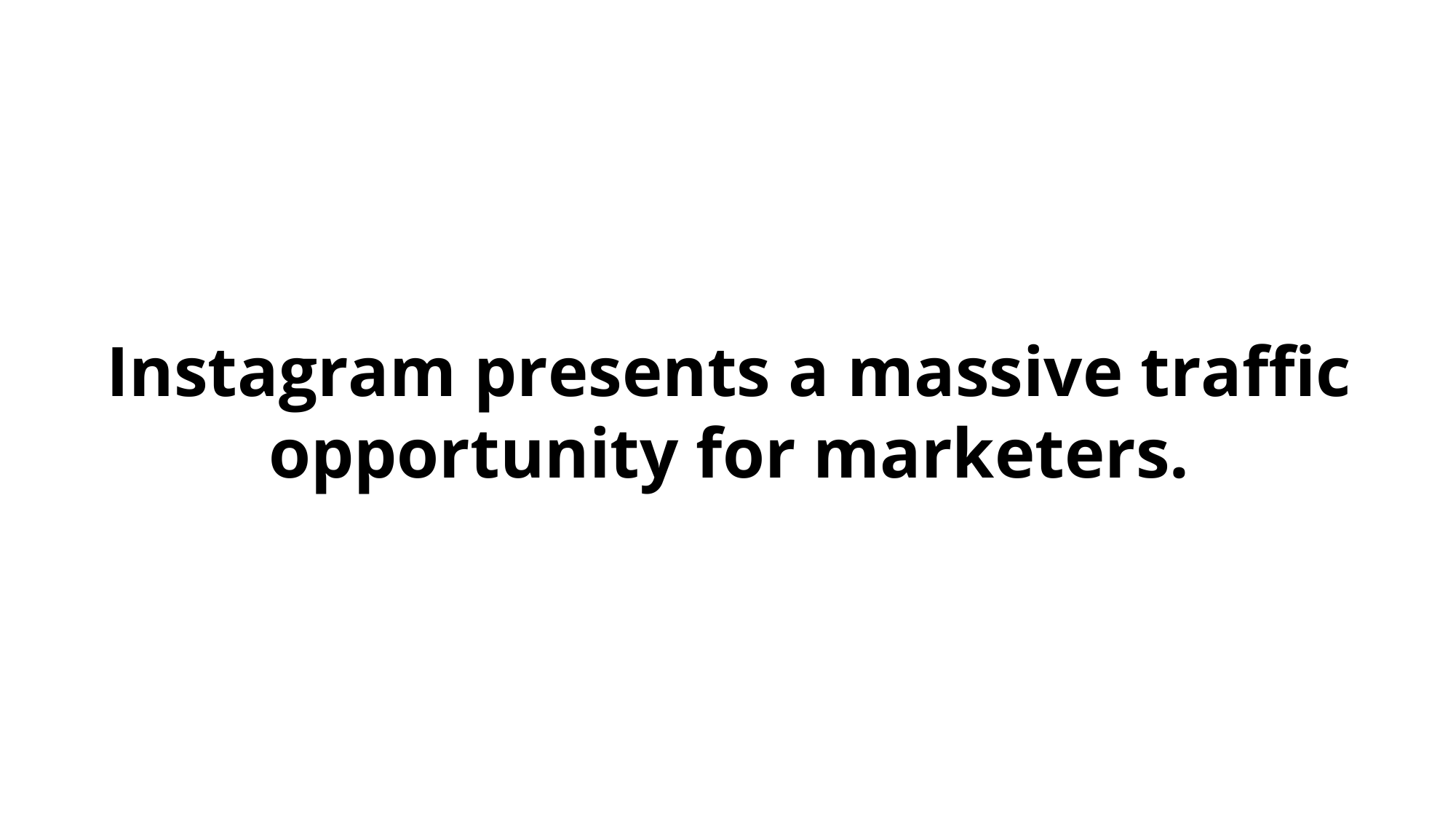

Instagram presents a massive traffic opportunity for marketers.